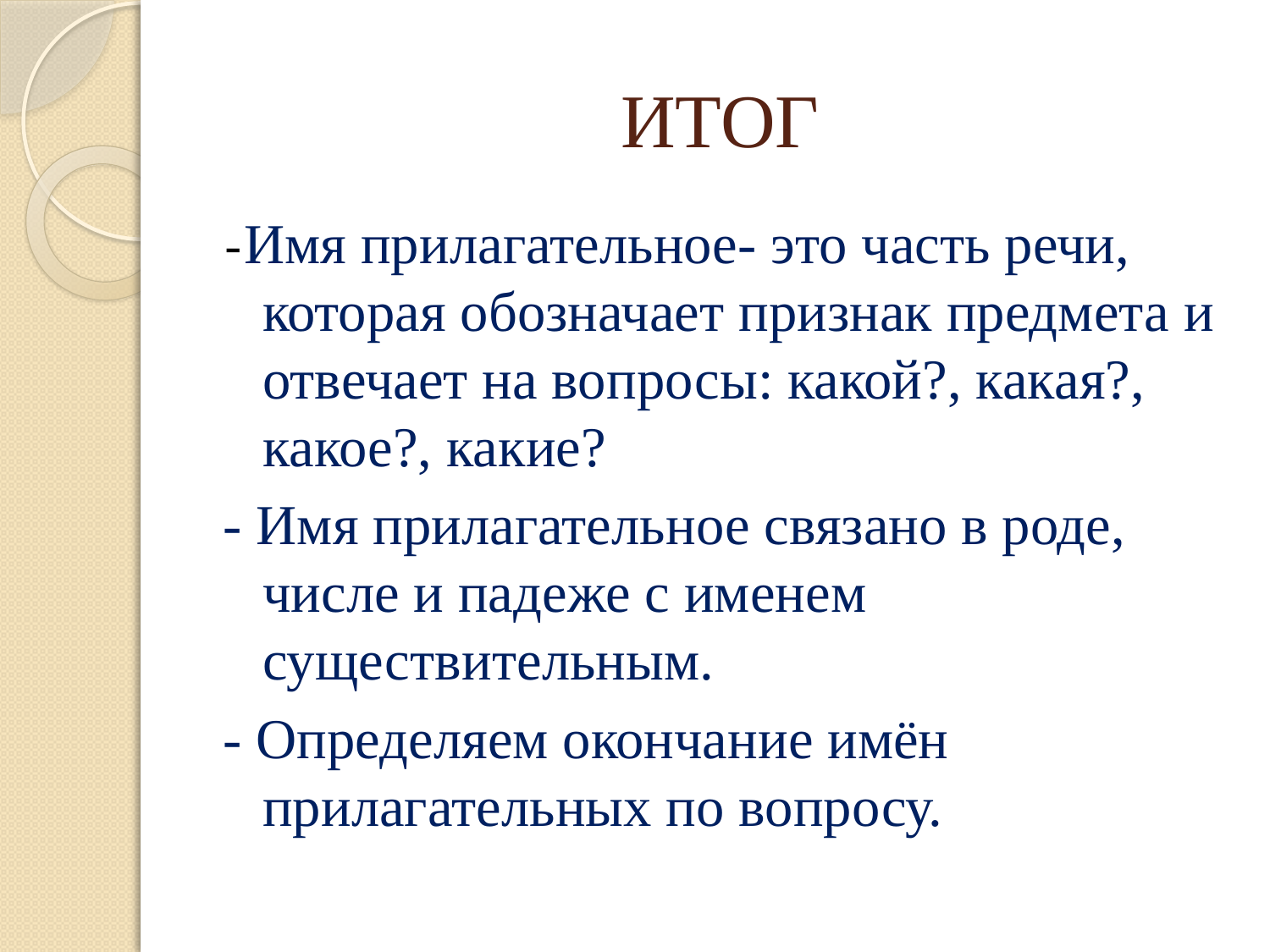

# ИТОГ
-Имя прилагательное- это часть речи, которая обозначает признак предмета и отвечает на вопросы: какой?, какая?, какое?, какие?
- Имя прилагательное связано в роде, числе и падеже с именем существительным.
- Определяем окончание имён прилагательных по вопросу.